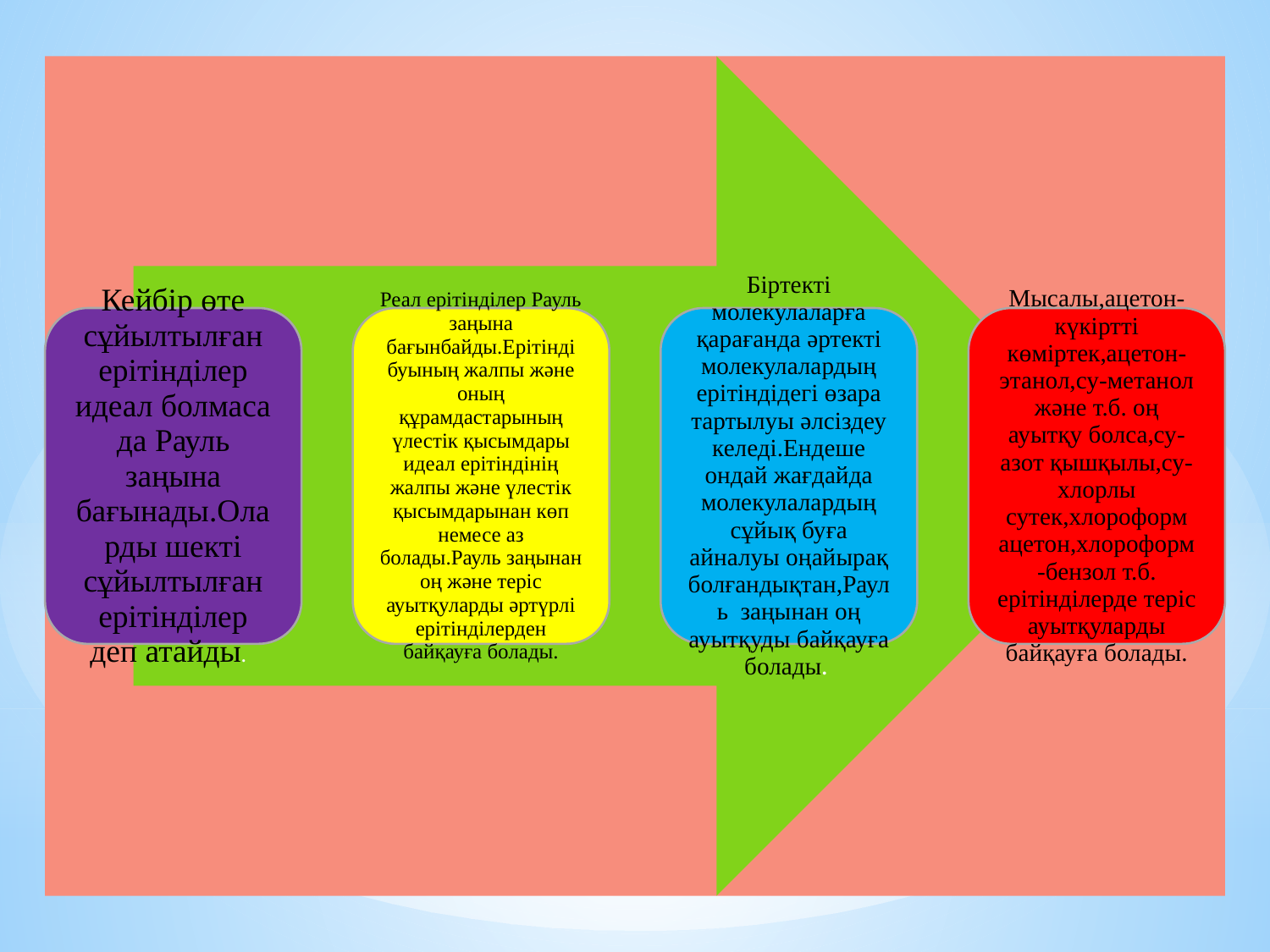

Кейбір өте сұйылтылған ерітінділер идеал болмаса да Рауль заңына бағынады.Оларды шекті сұйылтылған ерітінділер деп атайды.
Реал ерітінділер Рауль заңына бағынбайды.Ерітінді буының жалпы және оның құрамдастарының үлестік қысымдары идеал ерітіндінің жалпы және үлестік қысымдарынан көп немесе аз болады.Рауль заңынан оң және теріс ауытқуларды әртүрлі ерітінділерден байқауға болады.
Мысалы,ацетон-күкіртті көміртек,ацетон-этанол,су-метанол және т.б. оң ауытқу болса,су-азот қышқылы,су-хлорлы сутек,хлороформ ацетон,хлороформ-бензол т.б. ерітінділерде теріс ауытқуларды байқауға болады.
Біртекті молекулаларға қарағанда әртекті молекулалардың ерітіндідегі өзара тартылуы әлсіздеу келеді.Ендеше ондай жағдайда молекулалардың сұйық буға айналуы оңайырақ болғандықтан,Рауль  заңынан оң ауытқуды байқауға болады.
12